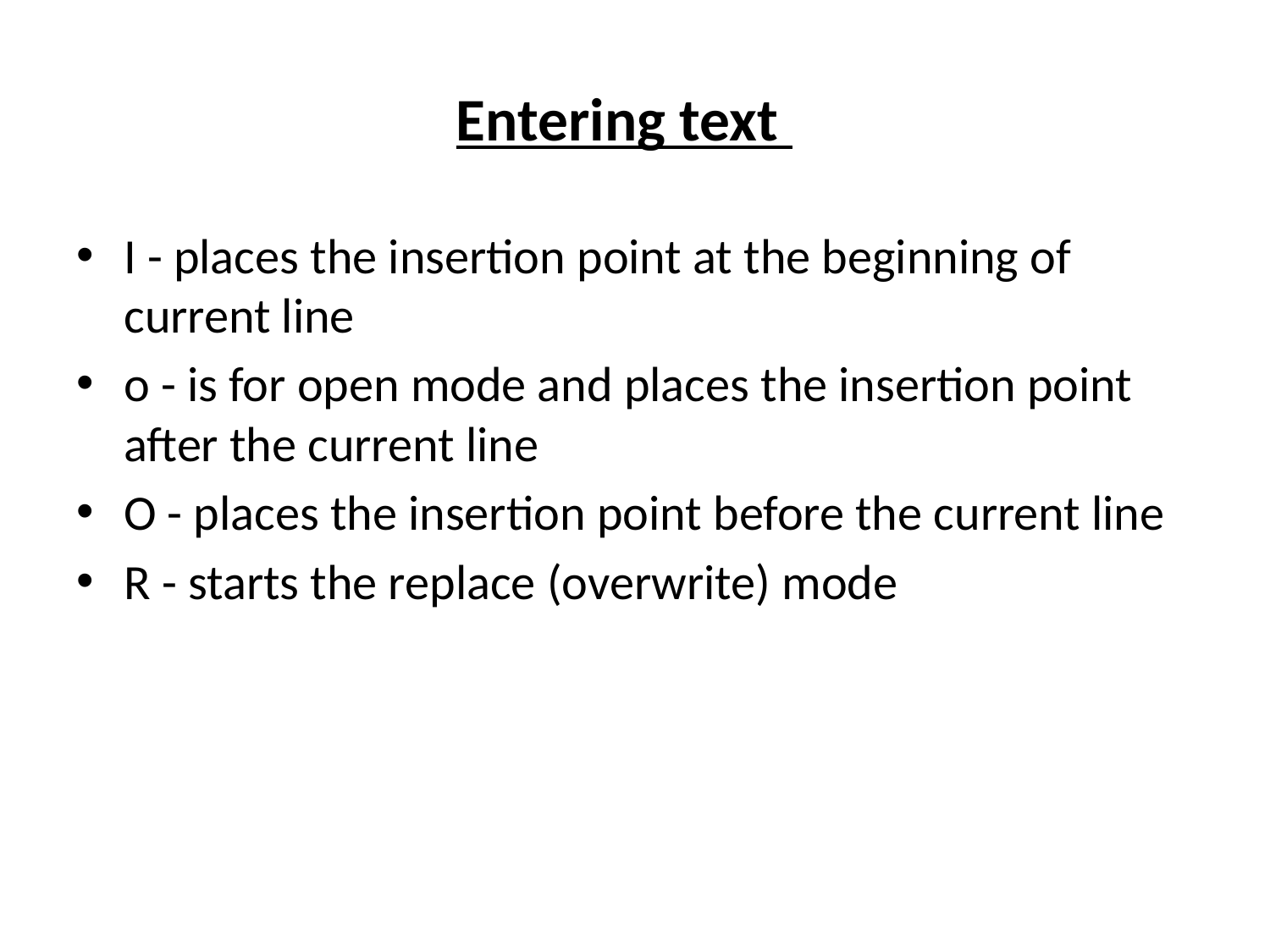

# Entering text
I - places the insertion point at the beginning of current line
o - is for open mode and places the insertion point after the current line
O - places the insertion point before the current line
R - starts the replace (overwrite) mode